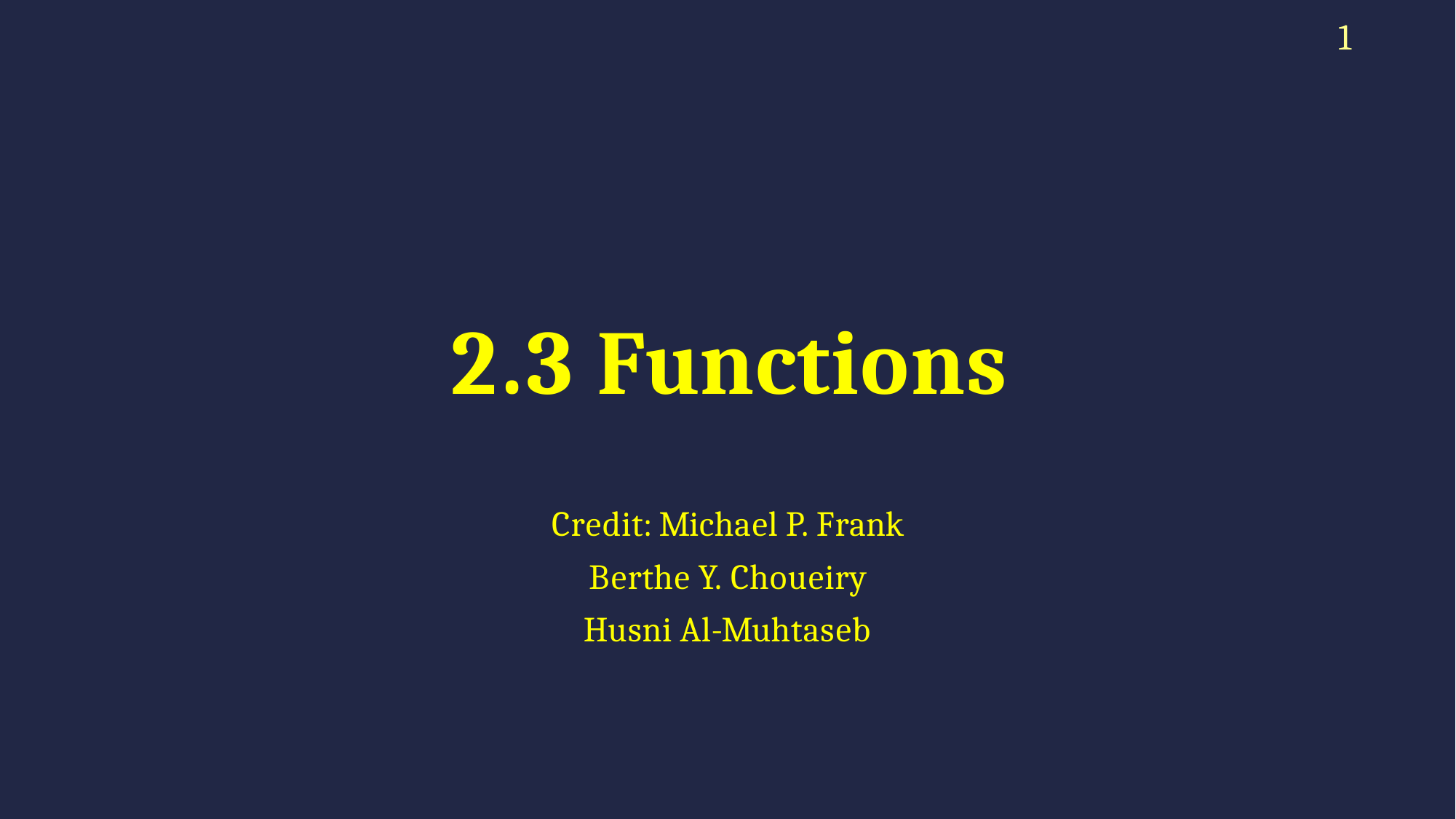

1
# 2.3 Functions
Credit: Michael P. Frank
Berthe Y. Choueiry
Husni Al-Muhtaseb